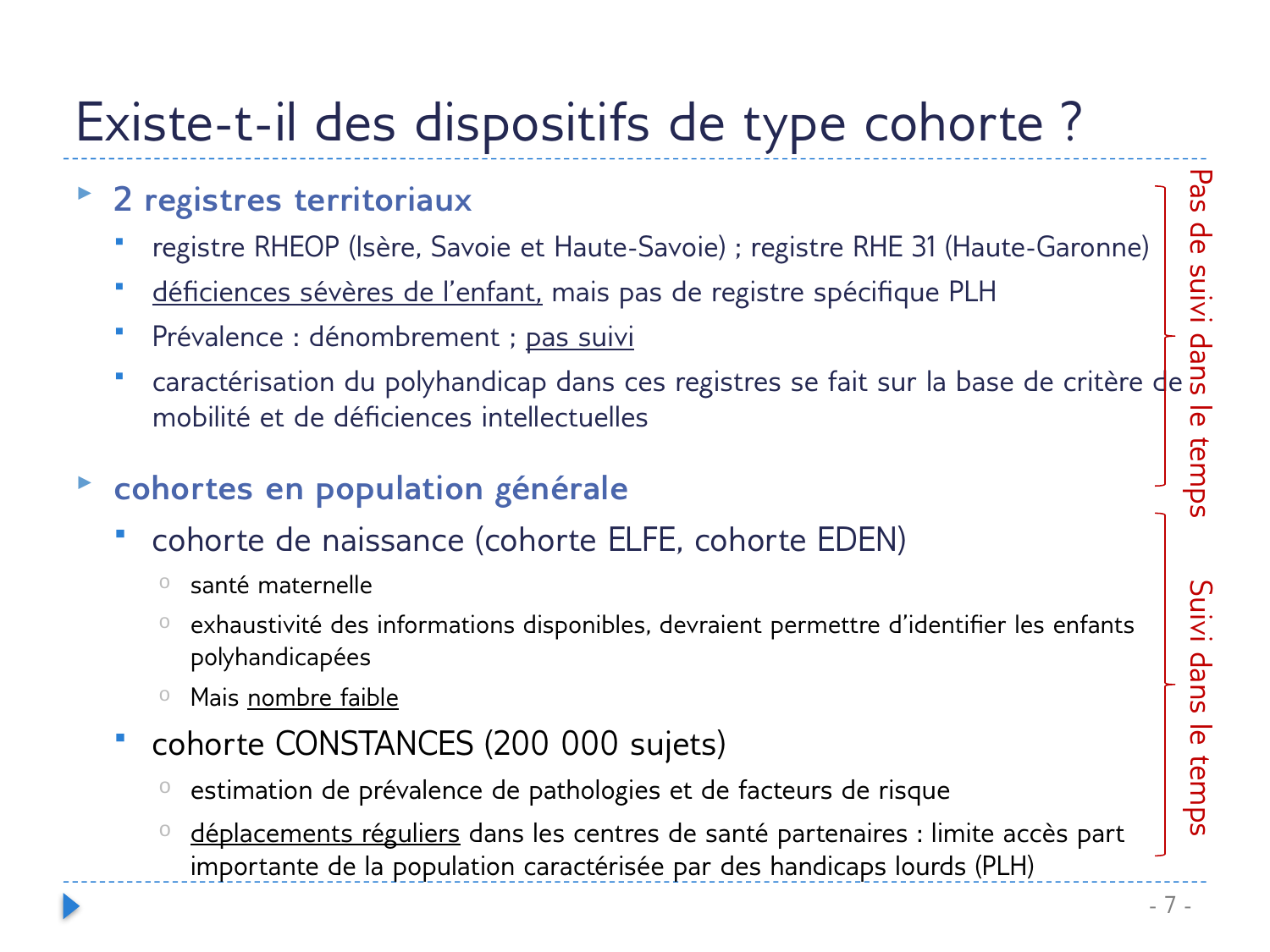

# Existe-t-il des dispositifs de type cohorte ?
Pas de suivi dans le temps
2 registres territoriaux
registre RHEOP (Isère, Savoie et Haute-Savoie) ; registre RHE 31 (Haute-Garonne)
déficiences sévères de l’enfant, mais pas de registre spécifique PLH
Prévalence : dénombrement ; pas suivi
caractérisation du polyhandicap dans ces registres se fait sur la base de critère de mobilité et de déficiences intellectuelles
cohortes en population générale
cohorte de naissance (cohorte ELFE, cohorte EDEN)
santé maternelle
exhaustivité des informations disponibles, devraient permettre d’identifier les enfants polyhandicapées
Mais nombre faible
cohorte CONSTANCES (200 000 sujets)
estimation de prévalence de pathologies et de facteurs de risque
déplacements réguliers dans les centres de santé partenaires : limite accès part importante de la population caractérisée par des handicaps lourds (PLH)

Suivi dans le temps
- 7 -